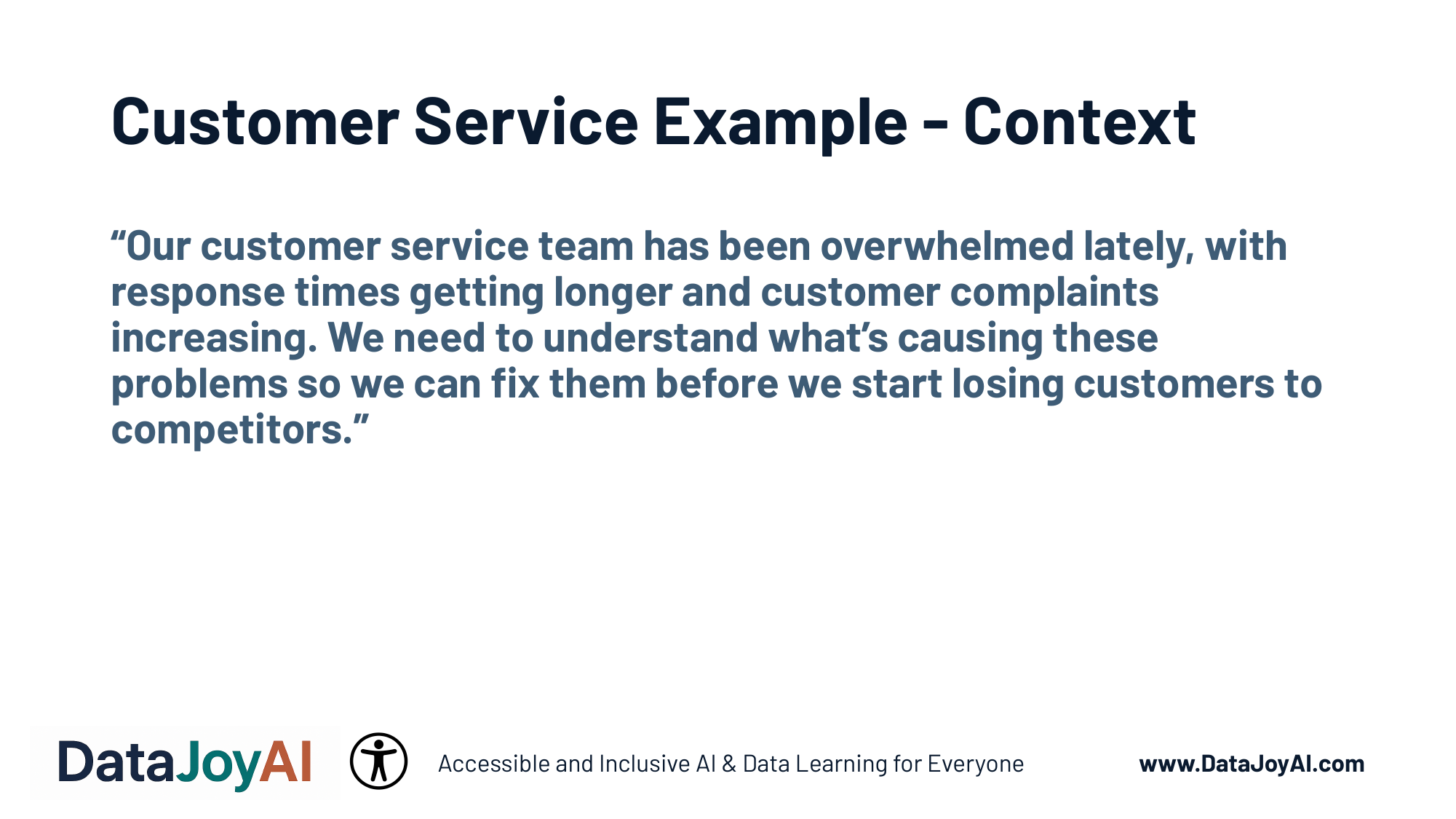

# Customer Service Example - Context
“Our customer service team has been overwhelmed lately, with response times getting longer and customer complaints increasing. We need to understand what’s causing these problems so we can fix them before we start losing customers to competitors.”